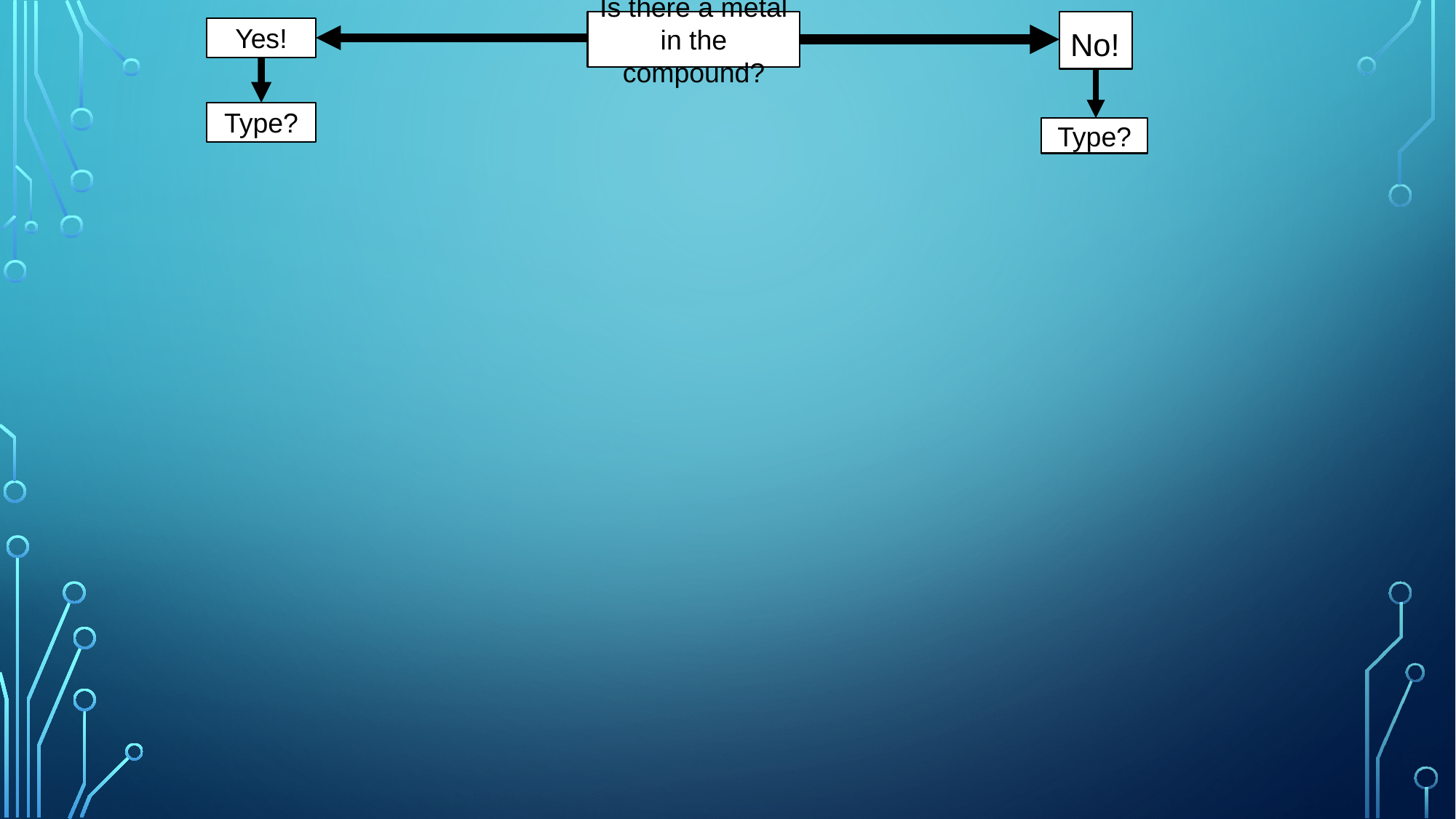

Is there a metal in the compound?
No!
Yes!
Type?
Type?